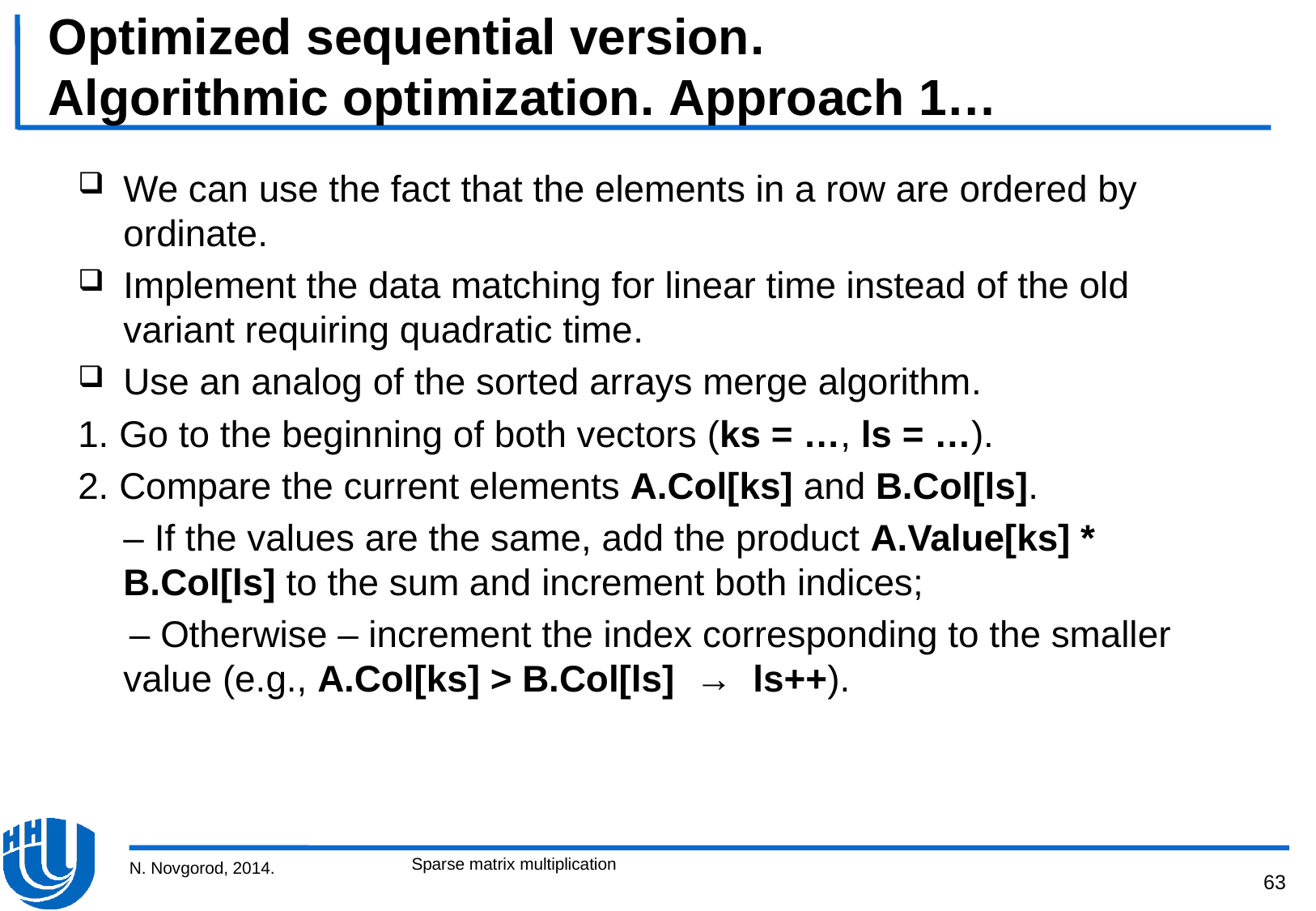

# Optimized sequential version. Algorithmic optimization. Approach 1…
We can use the fact that the elements in a row are ordered by ordinate.
Implement the data matching for linear time instead of the old variant requiring quadratic time.
Use an analog of the sorted arrays merge algorithm.
1. Go to the beginning of both vectors (ks = …, ls = …).
2. Compare the current elements A.Col[ks] and B.Col[ls].
	– If the values are the same, add the product A.Value[ks] * B.Col[ls] to the sum and increment both indices;
     – Otherwise – increment the index corresponding to the smaller value (e.g., A.Col[ks] > B.Col[ls]  →  ls++).

Sparse matrix multiplication
N. Novgorod, 2014.
63